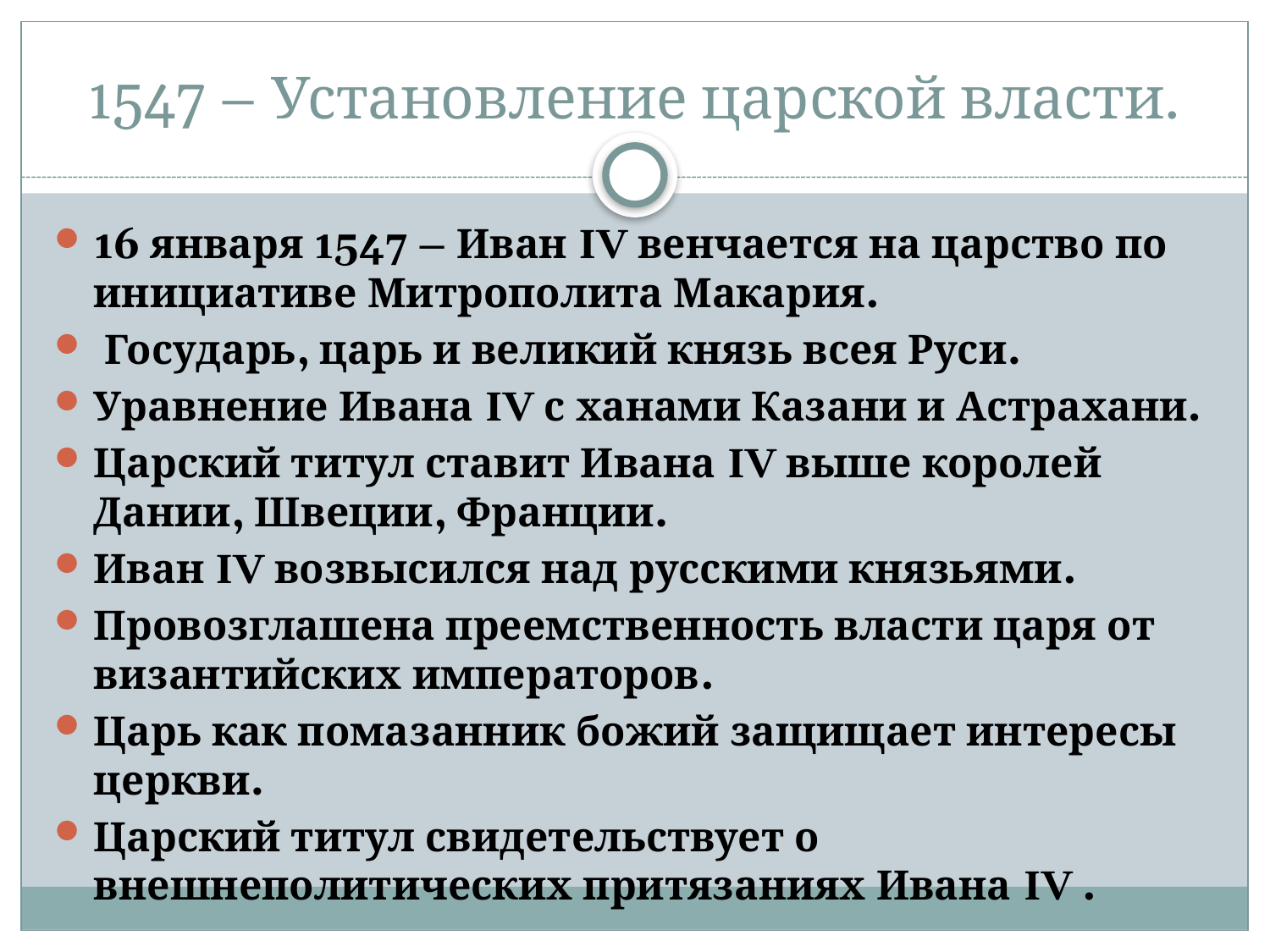

# 1547 – Установление царской власти.
16 января 1547 – Иван ΙV венчается на царство по инициативе Митрополита Макария.
 Государь, царь и великий князь всея Руси.
Уравнение Ивана ΙV с ханами Казани и Астрахани.
Царский титул ставит Ивана ΙV выше королей Дании, Швеции, Франции.
Иван ΙV возвысился над русскими князьями.
Провозглашена преемственность власти царя от византийских императоров.
Царь как помазанник божий защищает интересы церкви.
Царский титул свидетельствует о внешнеполитических притязаниях Ивана ΙV .